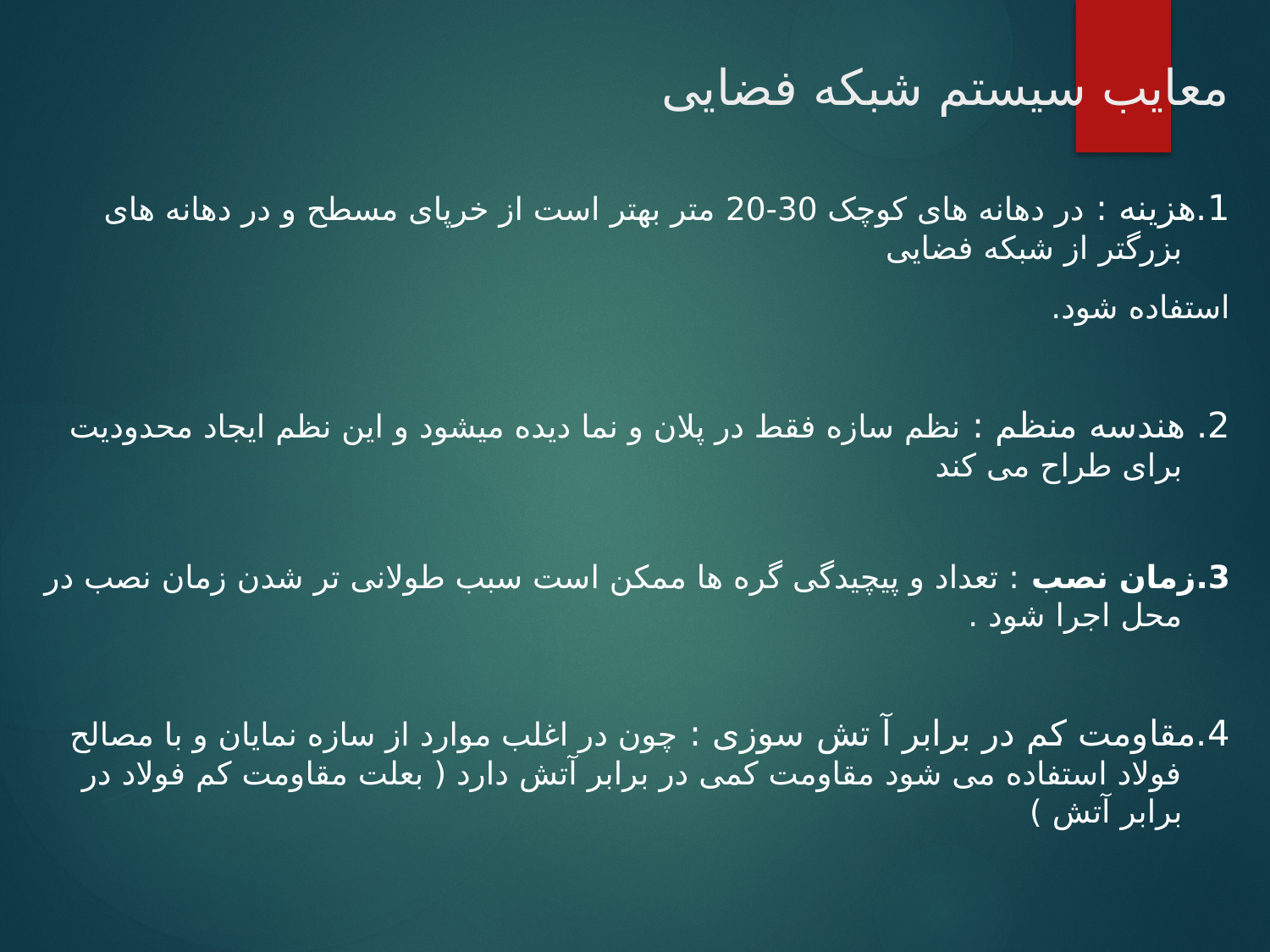

# معایب سیستم شبکه فضایی
1.هزینه : در دهانه های کوچک 30-20 متر بهتر است از خرپای مسطح و در دهانه های بزرگتر از شبکه فضایی
استفاده شود.

2. هندسه منظم : نظم سازه فقط در پلان و نما دیده میشود و این نظم ایجاد محدودیت برای طراح می کند

3.زمان نصب : تعداد و پیچیدگی گره ها ممکن است سبب طولانی تر شدن زمان نصب در محل اجرا شود .

4.مقاومت کم در برابر آ تش سوزی : چون در اغلب موارد از سازه نمایان و با مصالح فولاد استفاده می شود مقاومت کمی در برابر آتش دارد ( بعلت مقاومت کم فولاد در برابر آتش )